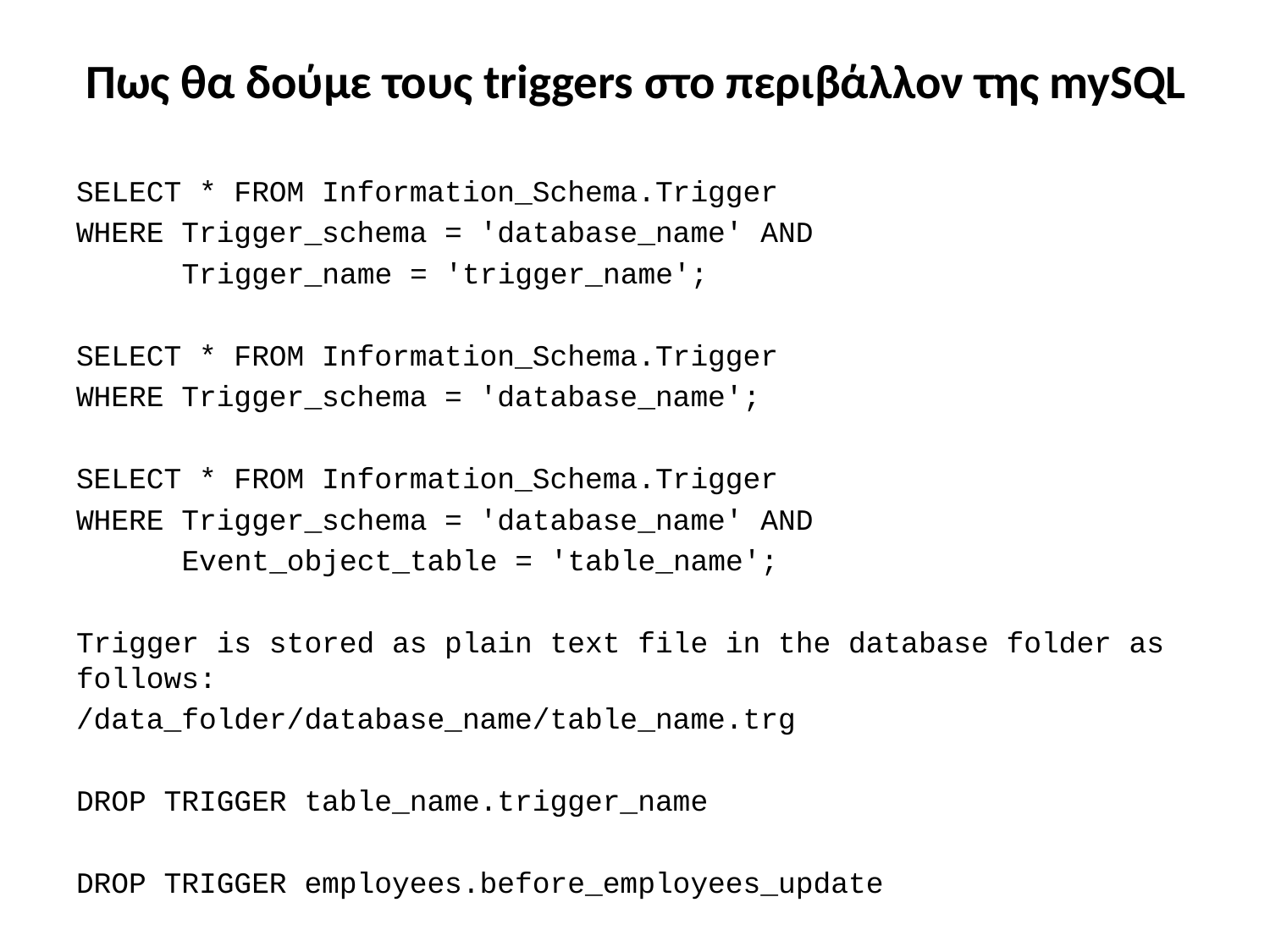

# Πως θα δούμε τους triggers στο περιβάλλον της mySQL
SELECT * FROM Information_Schema.Trigger
WHERE Trigger_schema = 'database_name' AND
      Trigger_name = 'trigger_name';

SELECT * FROM Information_Schema.Trigger
WHERE Trigger_schema = 'database_name';

SELECT * FROM Information_Schema.Trigger
WHERE Trigger_schema = 'database_name' AND
      Event_object_table = 'table_name';

Trigger is stored as plain text file in the database folder as follows:
/data_folder/database_name/table_name.trg

DROP TRIGGER table_name.trigger_name

DROP TRIGGER employees.before_employees_update